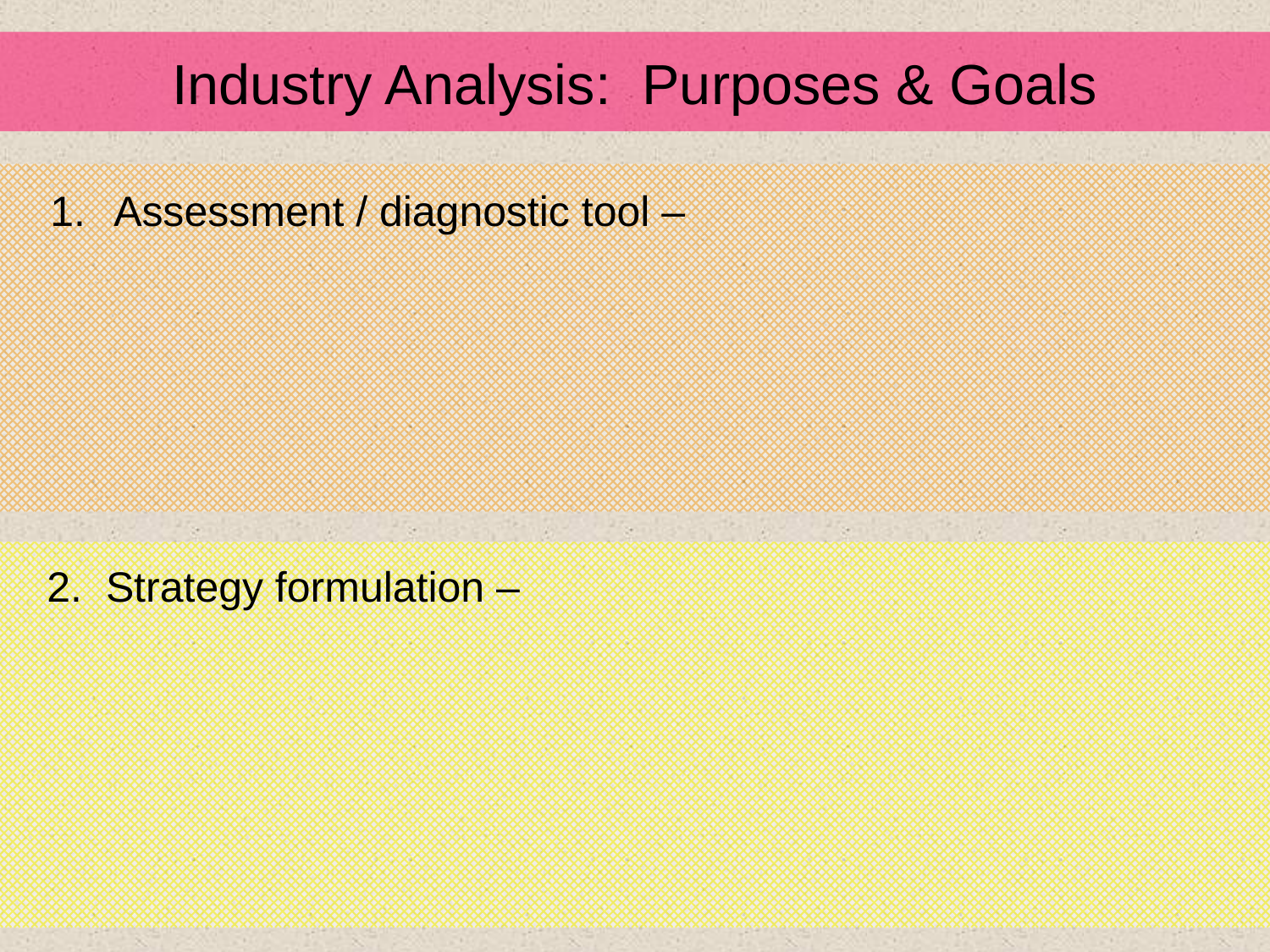

Industry Analysis:  Purposes & Goals

Assessment / diagnostic tool –

2.  Strategy formulation –